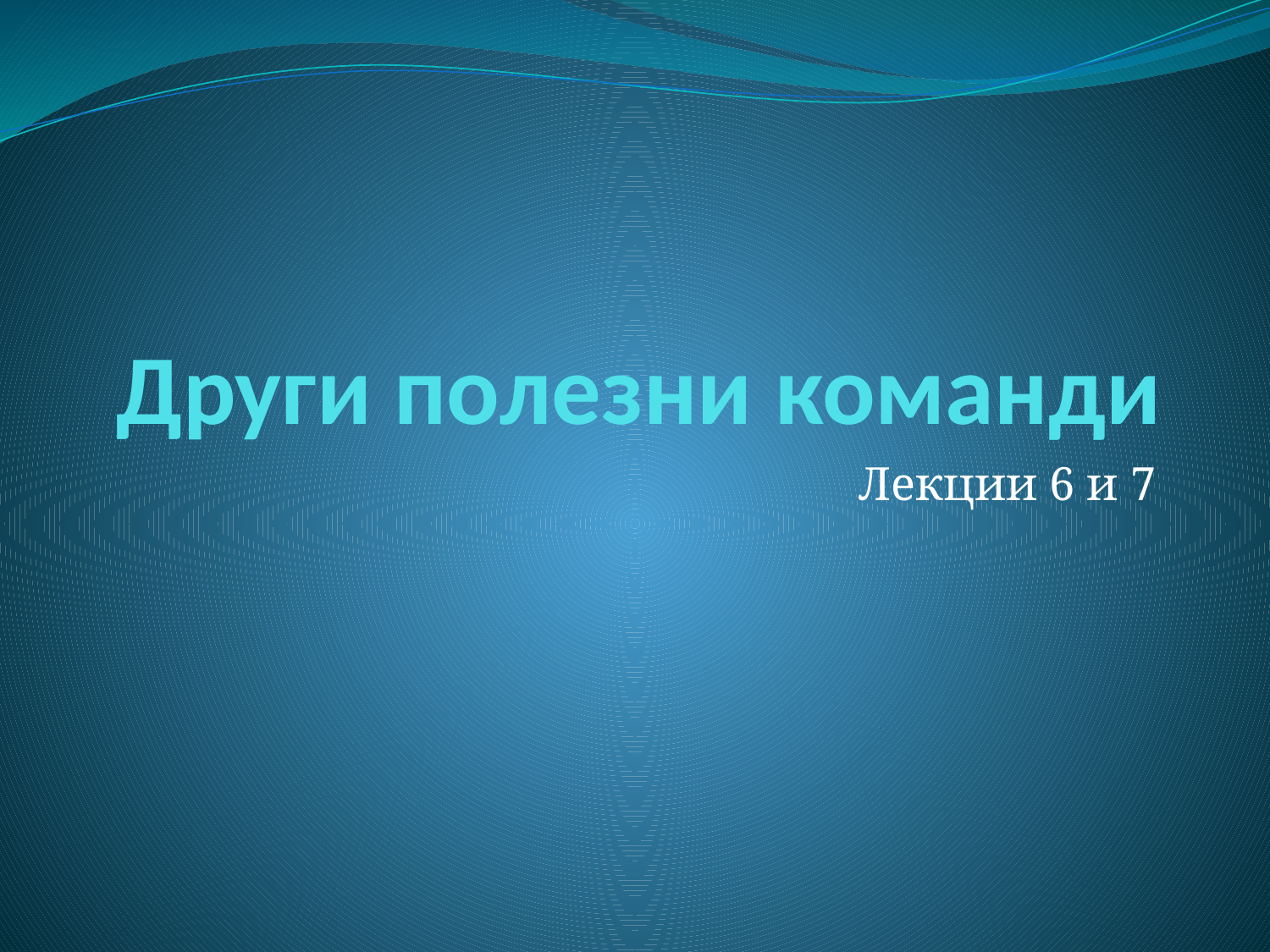

# Други полезни команди
Лекции 6 и 7